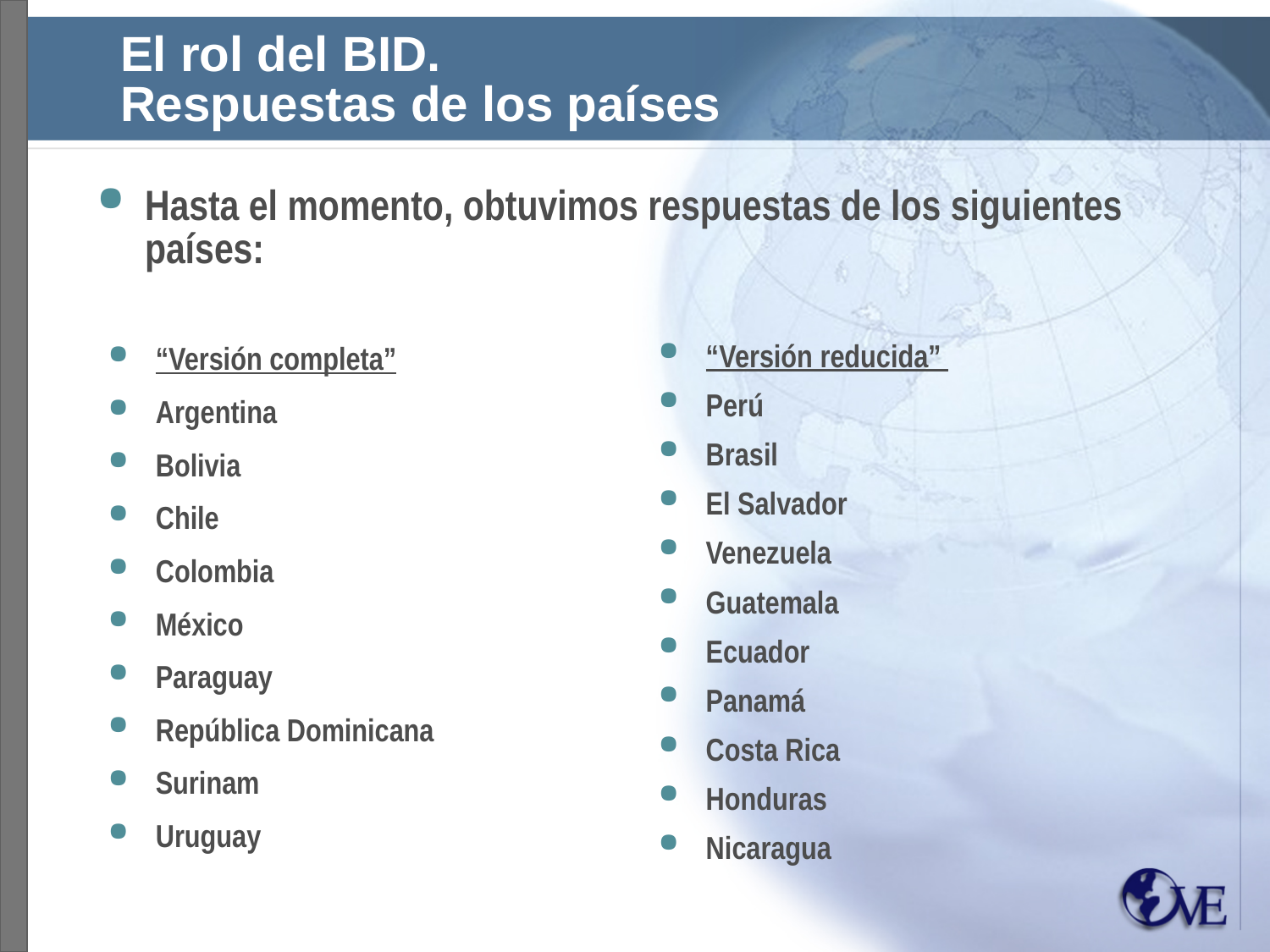

# El rol del BID. Respuestas de los países
Hasta el momento, obtuvimos respuestas de los siguientes países:
“Versión completa”
Argentina
Bolivia
Chile
Colombia
México
Paraguay
República Dominicana
Surinam
Uruguay

“Versión reducida”
Perú
Brasil
El Salvador
Venezuela
Guatemala
Ecuador
Panamá
Costa Rica
Honduras
Nicaragua